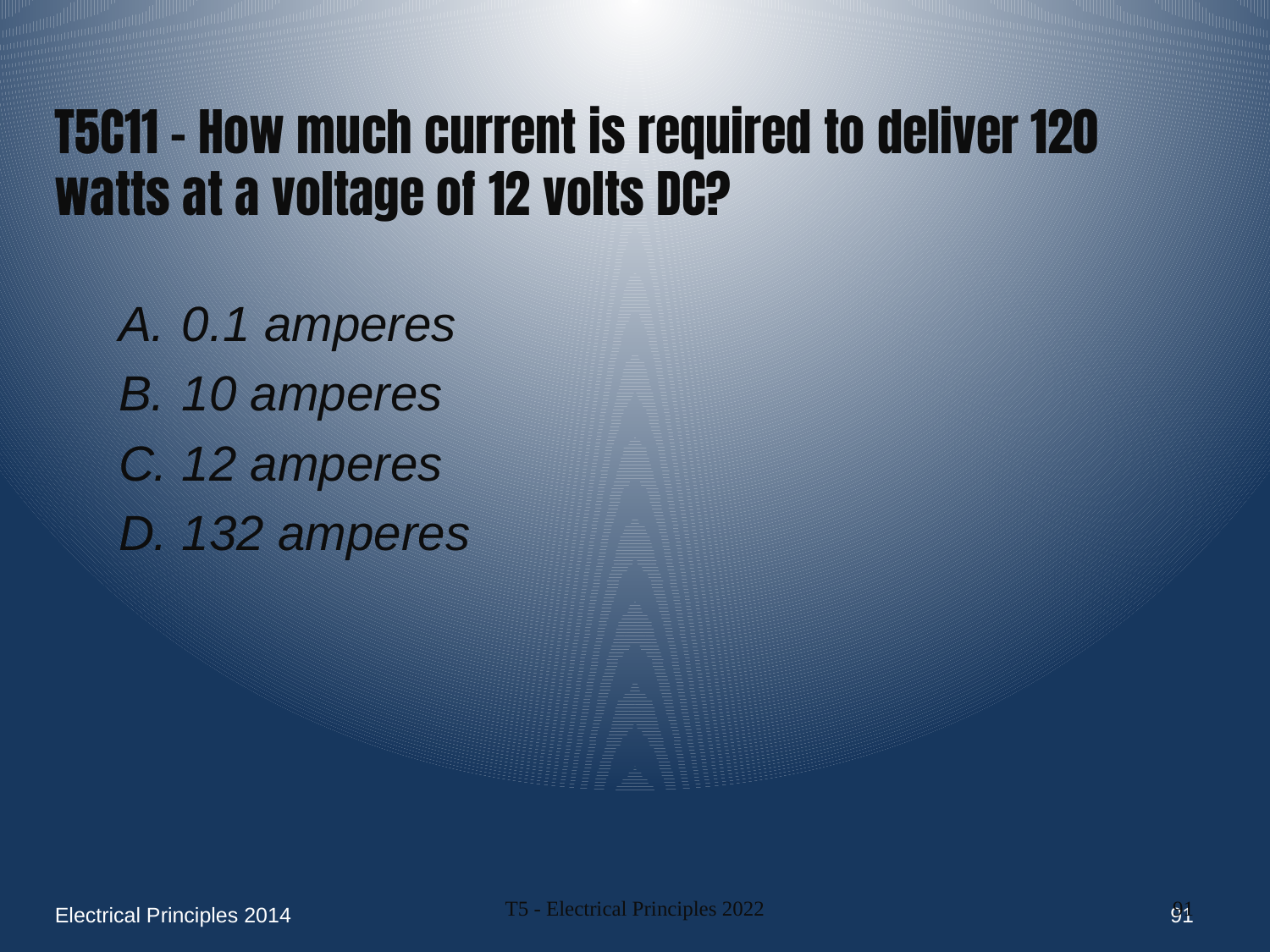

T5C11 – How much current is required to deliver 120 watts at a voltage of 12 volts DC?
A.	0.1 amperes
B.	10 amperes
C.	12 amperes
D.	132 amperes
Electrical Principles 2014
91
T5 - Electrical Principles 2022
91